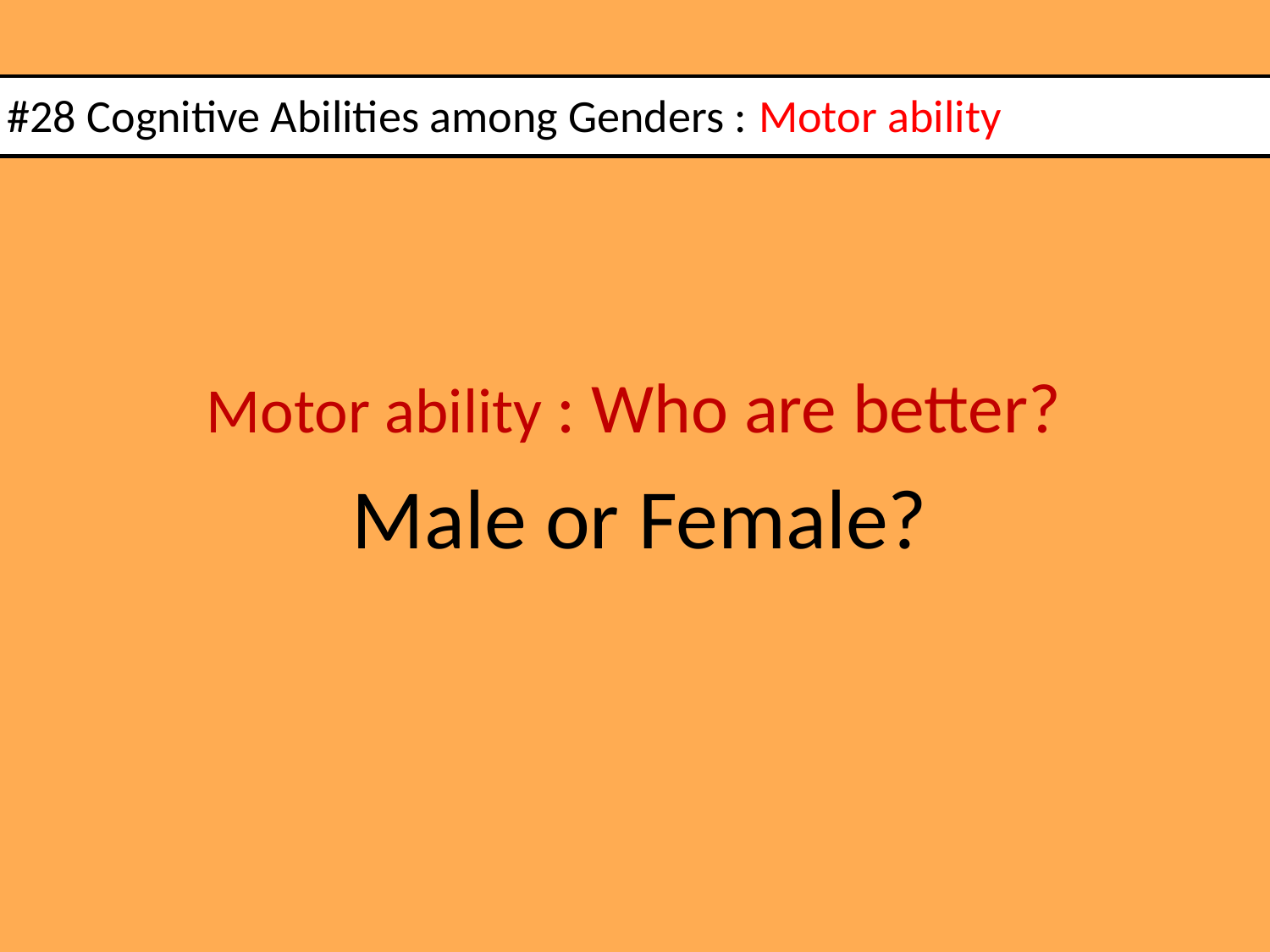

# #28 Cognitive Abilities among Genders : Motor ability
Motor ability : Who are better?
Male or Female?